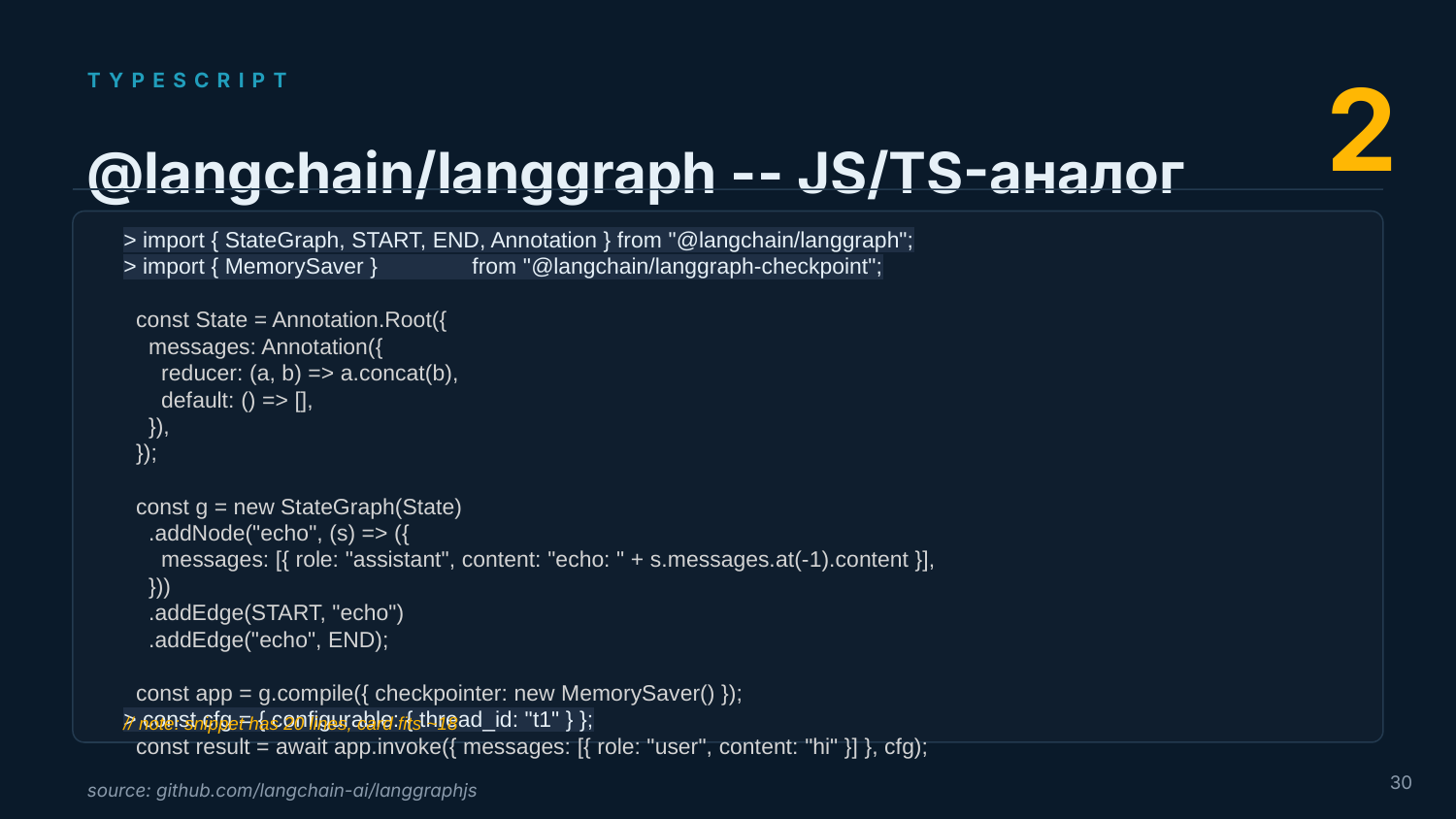

2
TYPESCRIPT
@langchain/langgraph -- JS/TS-аналог

> import { StateGraph, START, END, Annotation } from "@langchain/langgraph";
> import { MemorySaver }               from "@langchain/langgraph-checkpoint";

  const State = Annotation.Root({
    messages: Annotation({
      reducer: (a, b) => a.concat(b),
      default: () => [],
    }),
  });

  const g = new StateGraph(State)
    .addNode("echo", (s) => ({
      messages: [{ role: "assistant", content: "echo: " + s.messages.at(-1).content }],
    }))
    .addEdge(START, "echo")
    .addEdge("echo", END);

  const app = g.compile({ checkpointer: new MemorySaver() });
> const cfg = { configurable: { thread_id: "t1" } };
  const result = await app.invoke({ messages: [{ role: "user", content: "hi" }] }, cfg);

// note: snippet has 20 lines, card fits ~18
30
source: github.com/langchain-ai/langgraphjs